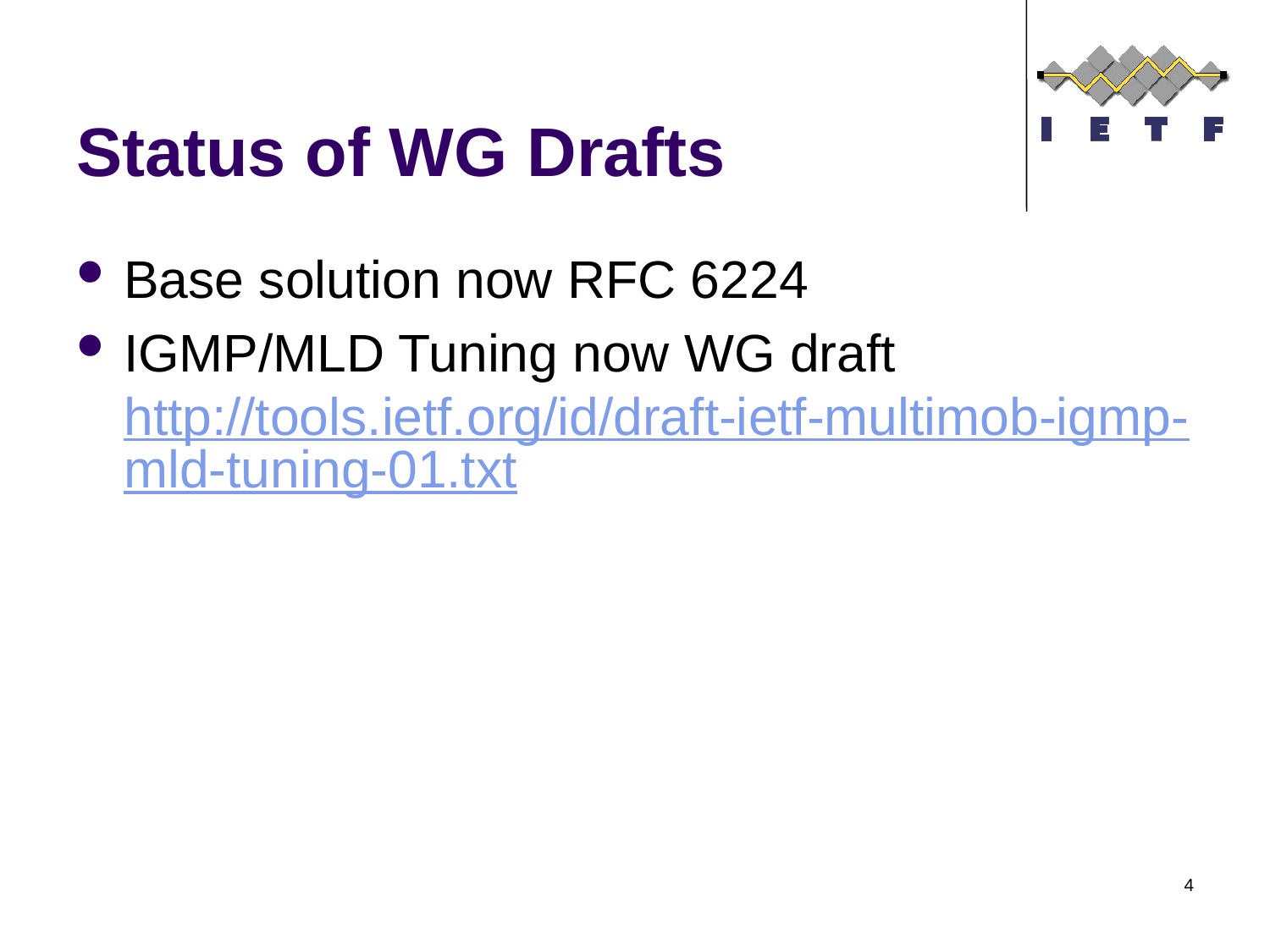

# Status of WG Drafts
Base solution now RFC 6224
IGMP/MLD Tuning now WG draft http://tools.ietf.org/id/draft-ietf-multimob-igmp-mld-tuning-01.txt

4